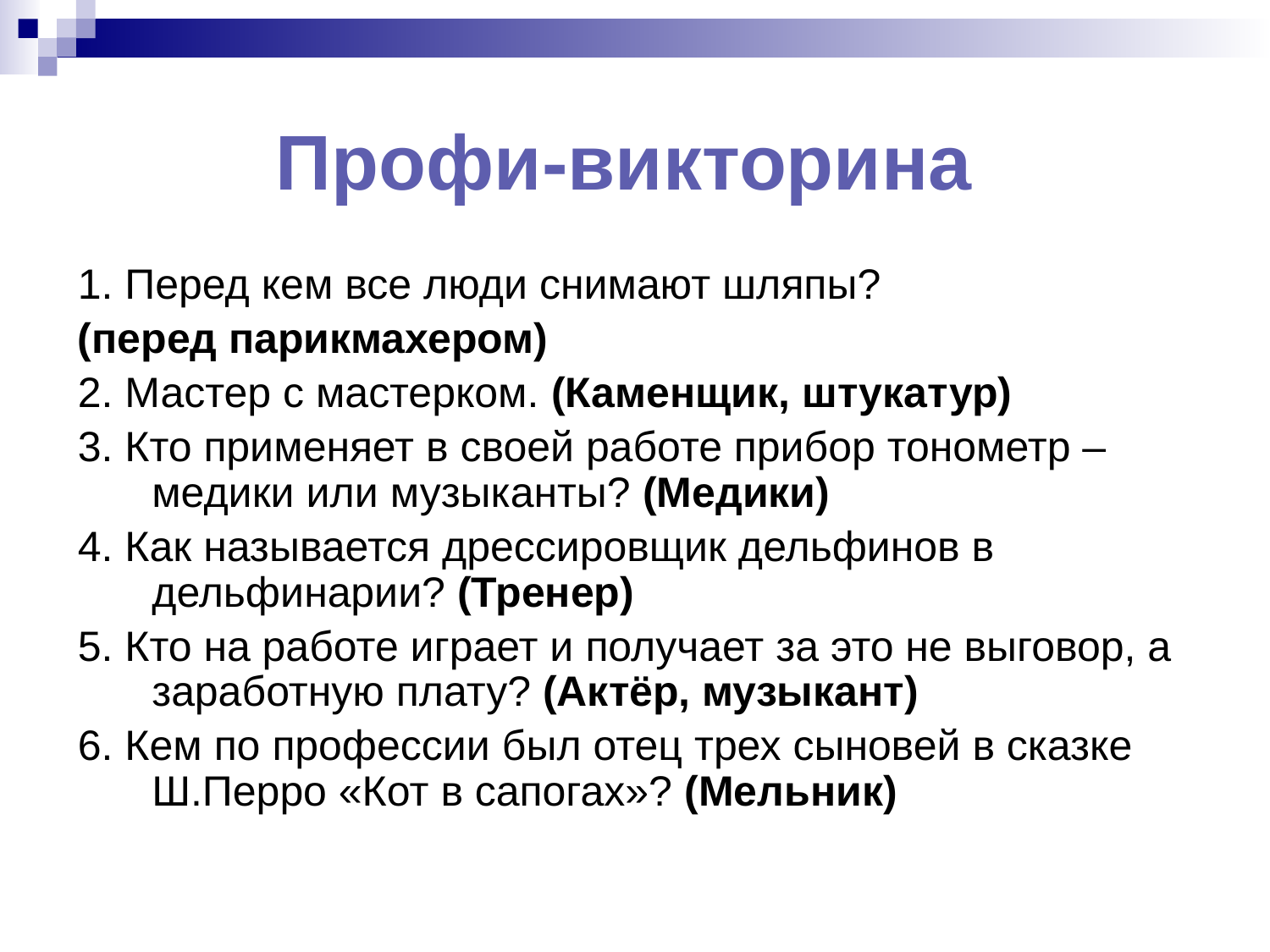

Профи-викторина
1. Перед кем все люди снимают шляпы?
(перед парикмахером)
2. Мастер с мастерком. (Каменщик, штукатур)
3. Кто применяет в своей работе прибор тонометр – медики или музыканты? (Медики)
4. Как называется дрессировщик дельфинов в дельфинарии? (Тренер)
5. Кто на работе играет и получает за это не выговор, а заработную плату? (Актёр, музыкант)
6. Кем по профессии был отец трех сыновей в сказке Ш.Перро «Кот в сапогах»? (Мельник)